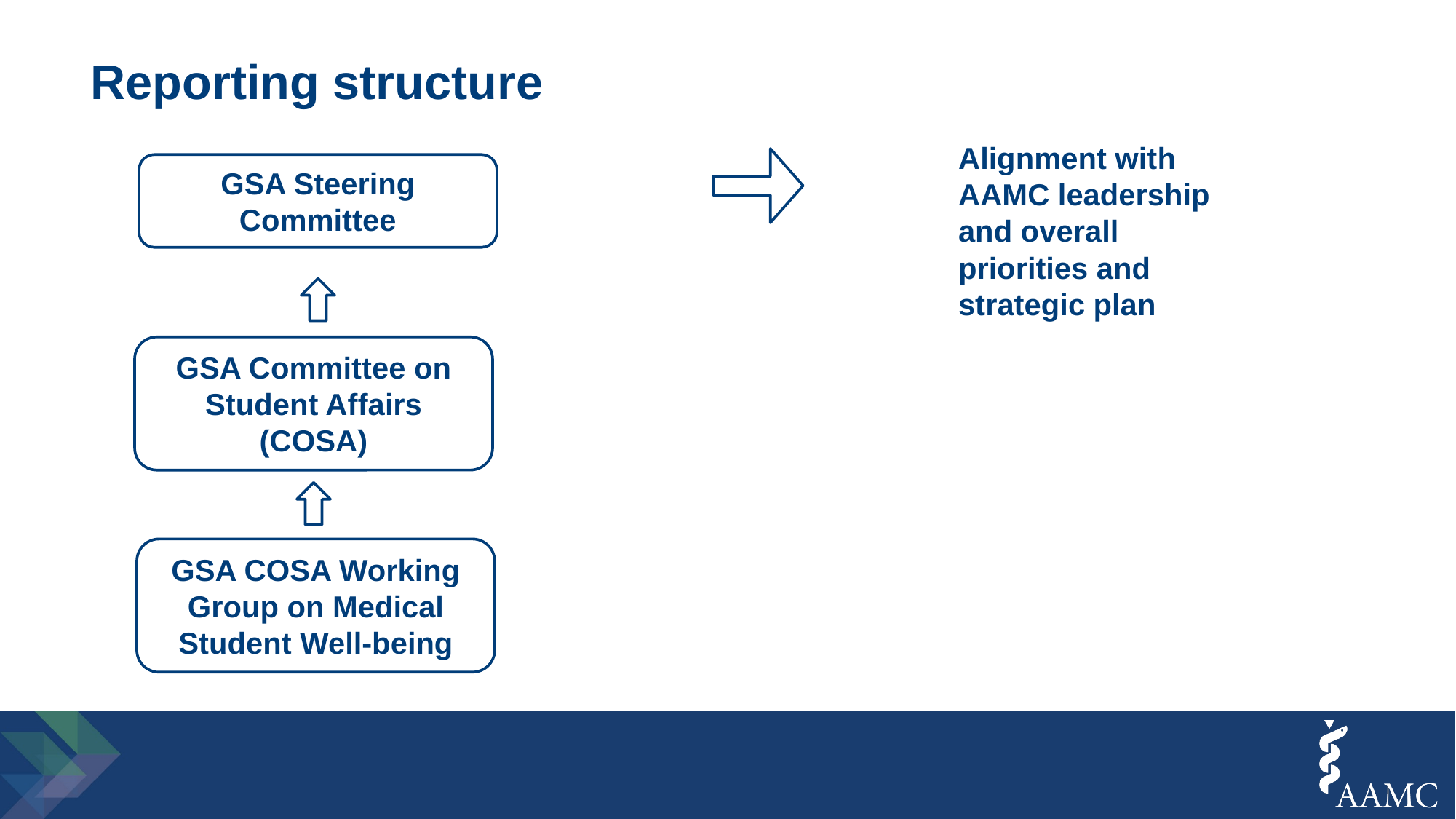

# Reporting structure
GSA Steering Committee
Alignment with AAMC leadership and overall priorities and strategic plan

GSA Committee on Student Affairs (COSA)

GSA COSA Working Group on Medical Student Well-being